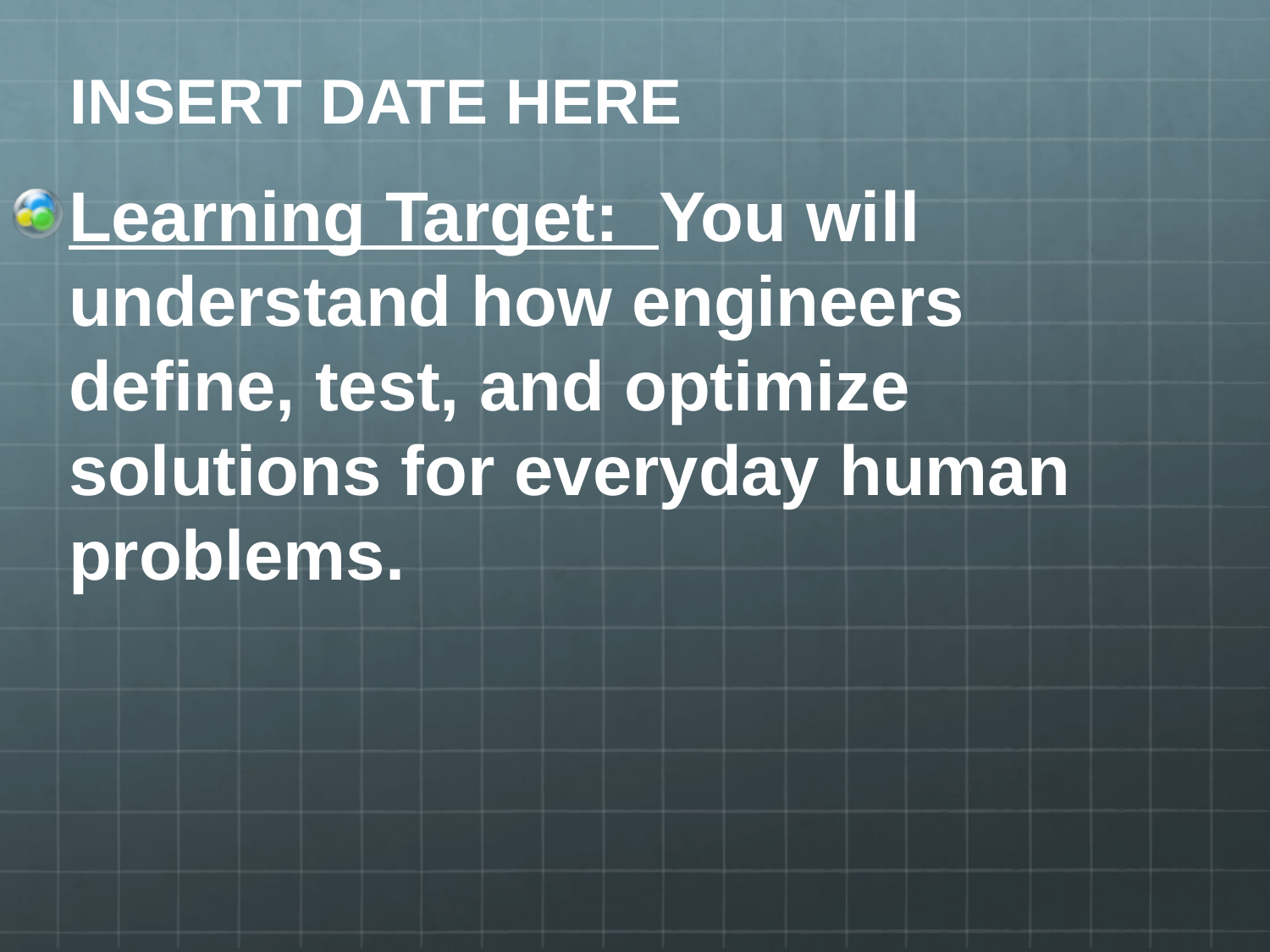

# INSERT DATE HERE
Learning Target:  You will understand how engineers define, test, and optimize solutions for everyday human problems.